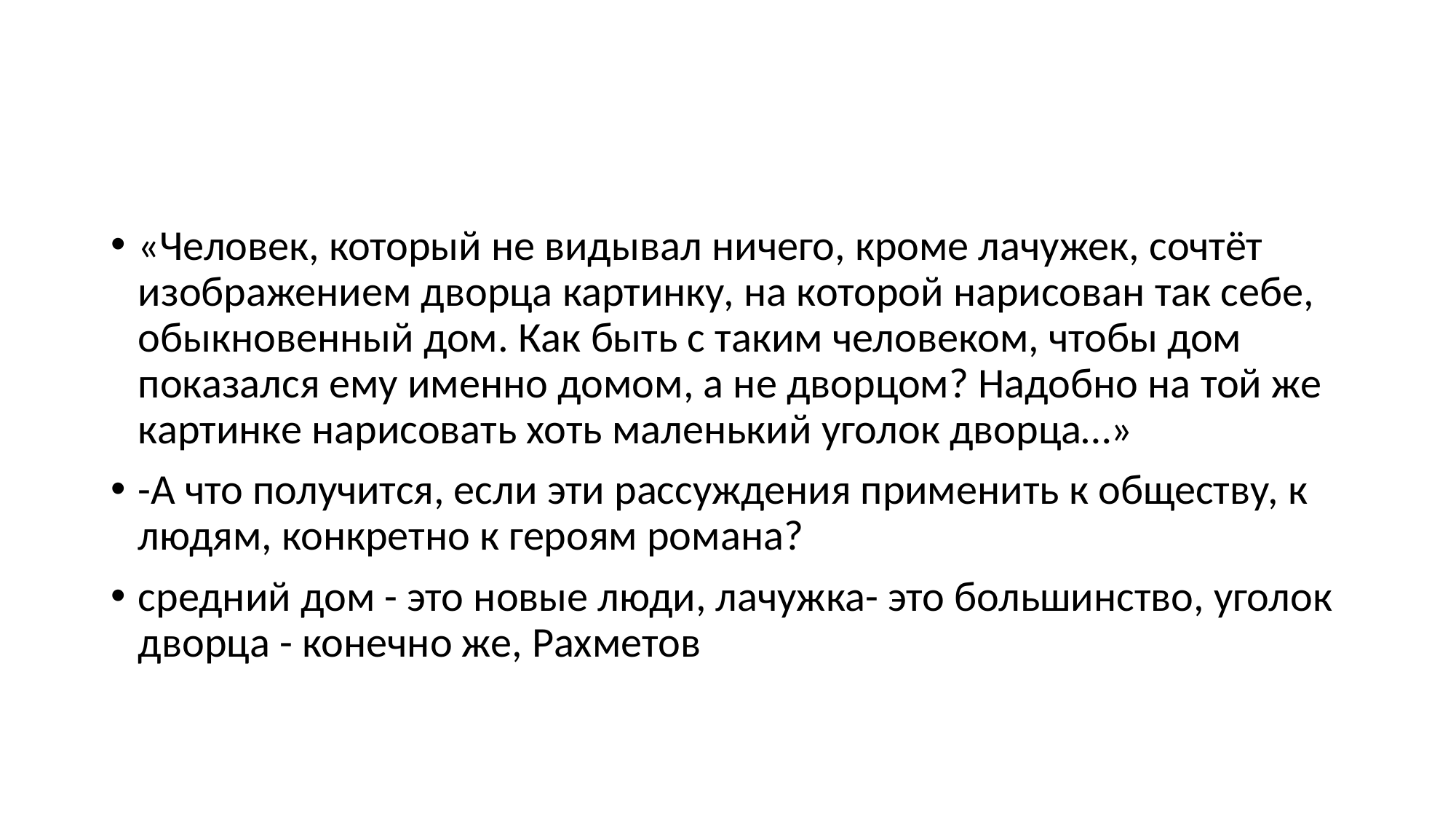

#
«Человек, который не видывал ничего, кроме лачужек, сочтёт изображением дворца картинку, на которой нарисован так себе, обыкновенный дом. Как быть с таким человеком, чтобы дом показался ему именно домом, а не дворцом? Надобно на той же картинке нарисовать хоть маленький уголок дворца…»
-А что получится, если эти рассуждения применить к обществу, к людям, конкретно к героям романа?
средний дом - это новые люди, лачужка- это большинство, уголок дворца - конечно же, Рахметов